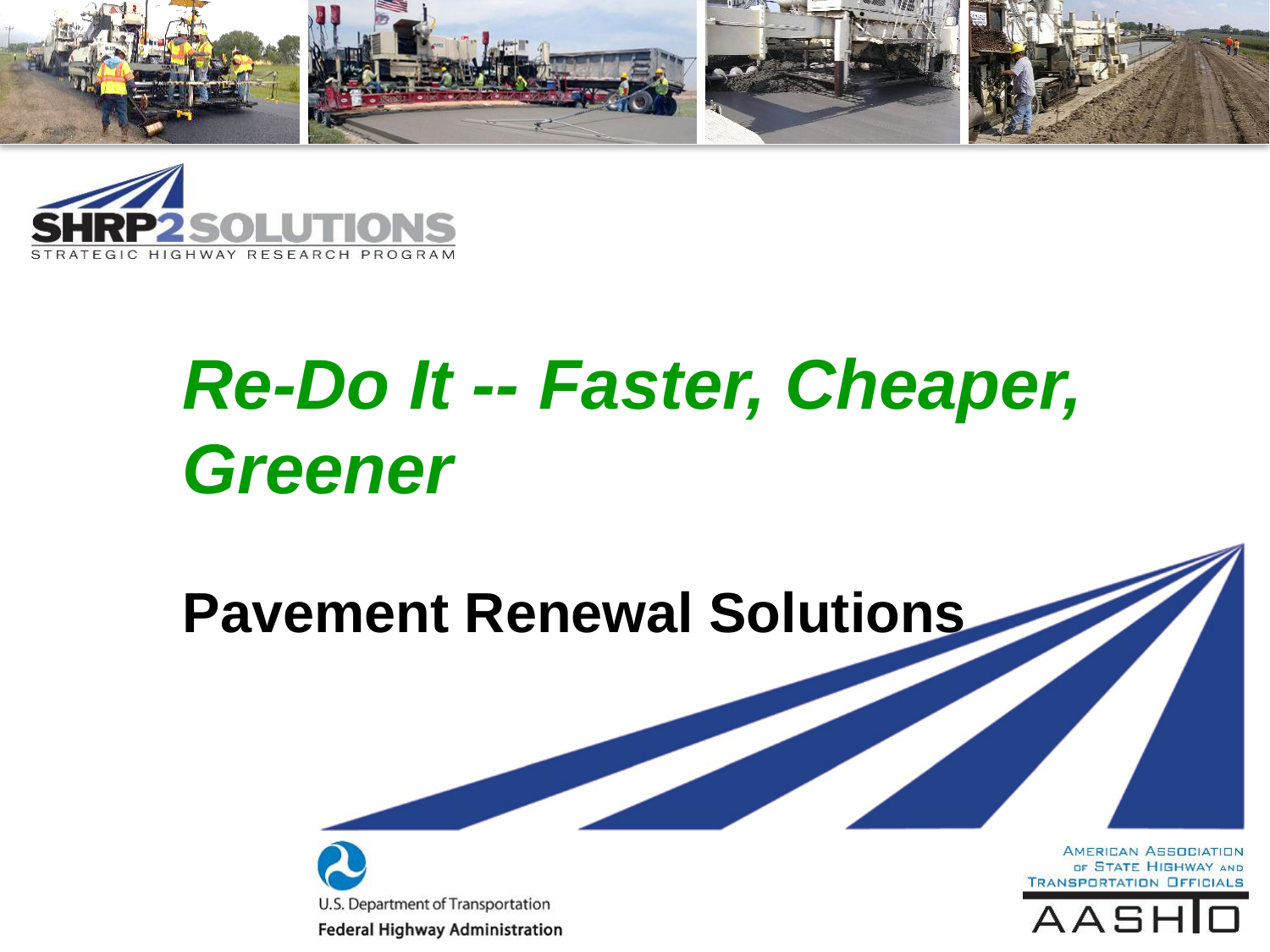

Re-Do It -- Faster, Cheaper, Greener
Pavement Renewal Solutions